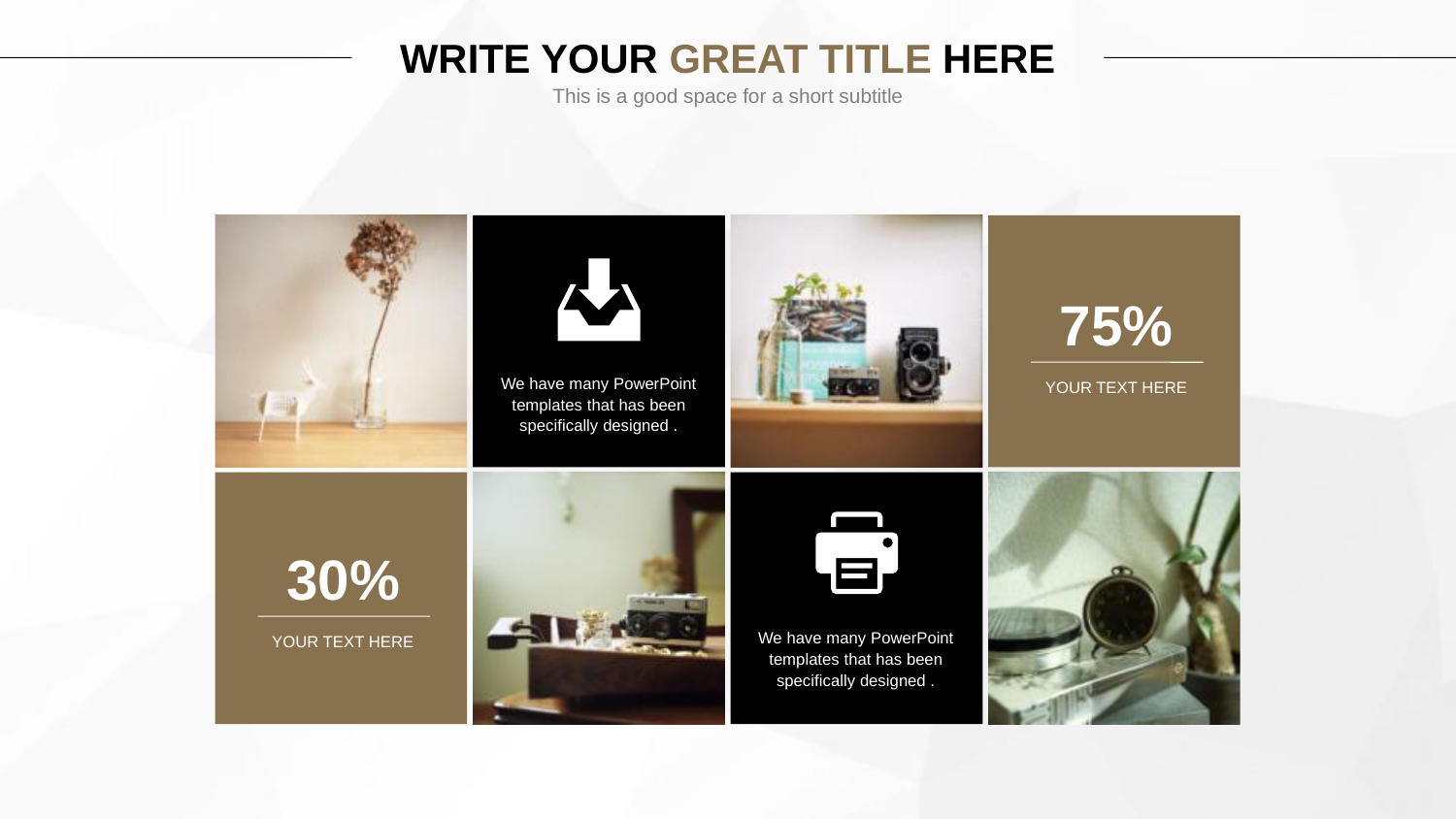

WRITE YOUR GREAT TITLE HERE

This is a good space for a short subtitle

75%

We have many PowerPoint templates that has been specifically designed .
YOUR TEXT HERE

30%

We have many PowerPoint templates that has been specifically designed .
YOUR TEXT HERE